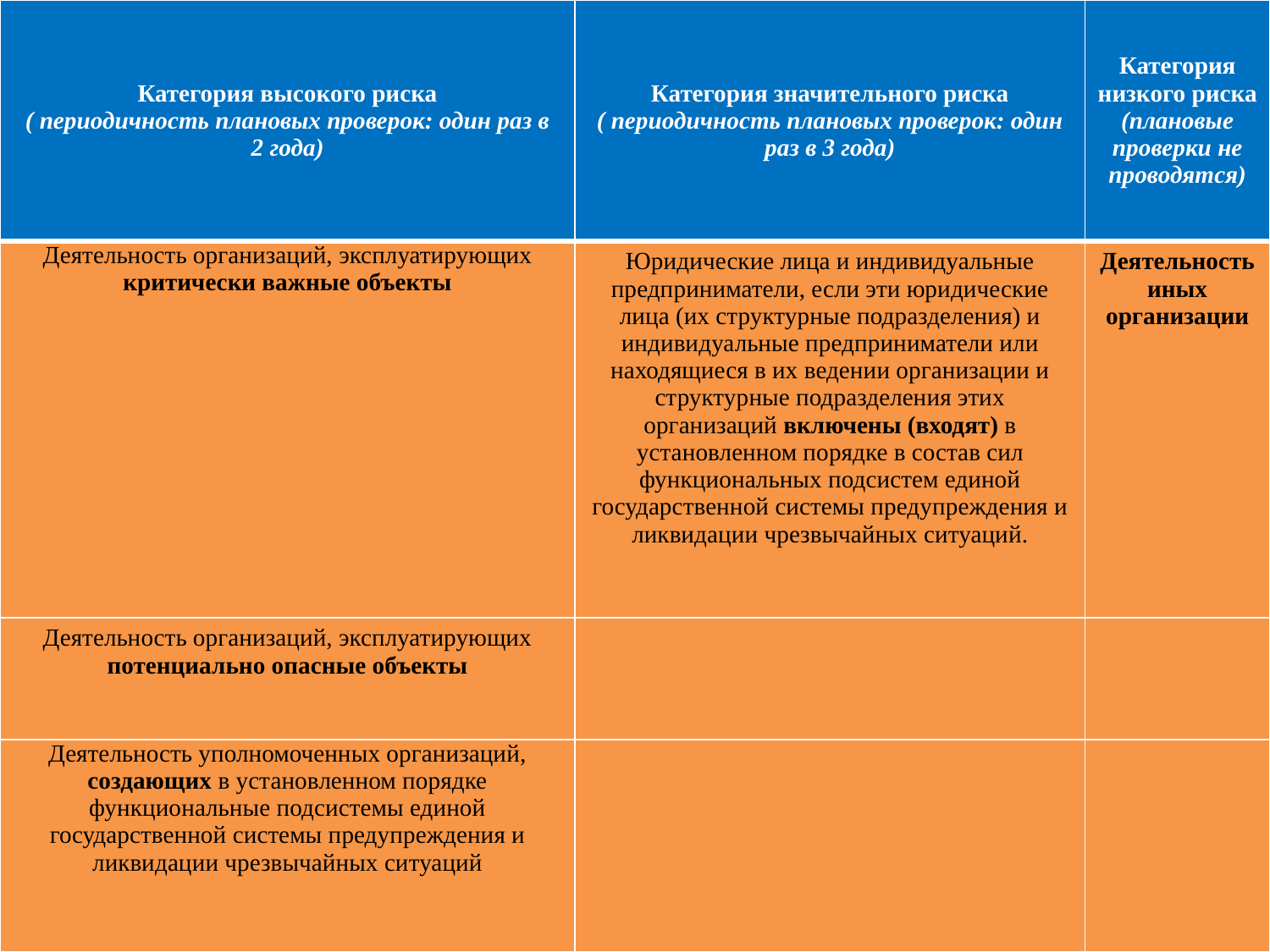

| Категория высокого риска ( периодичность плановых проверок: один раз в 2 года) | Категория значительного риска ( периодичность плановых проверок: один раз в 3 года) | Категория низкого риска (плановые проверки не проводятся) |
| --- | --- | --- |
| Деятельность организаций, эксплуатирующих критически важные объекты | Юридические лица и индивидуальные предприниматели, если эти юридические лица (их структурные подразделения) и индивидуальные предприниматели или находящиеся в их ведении организации и структурные подразделения этих организаций включены (входят) в установленном порядке в состав сил функциональных подсистем единой государственной системы предупреждения и ликвидации чрезвычайных ситуаций. | Деятельность иных организации |
| Деятельность организаций, эксплуатирующих потенциально опасные объекты |  |  |
| Деятельность уполномоченных организаций, создающих в установленном порядке функциональные подсистемы единой государственной системы предупреждения и ликвидации чрезвычайных ситуаций |  |  |